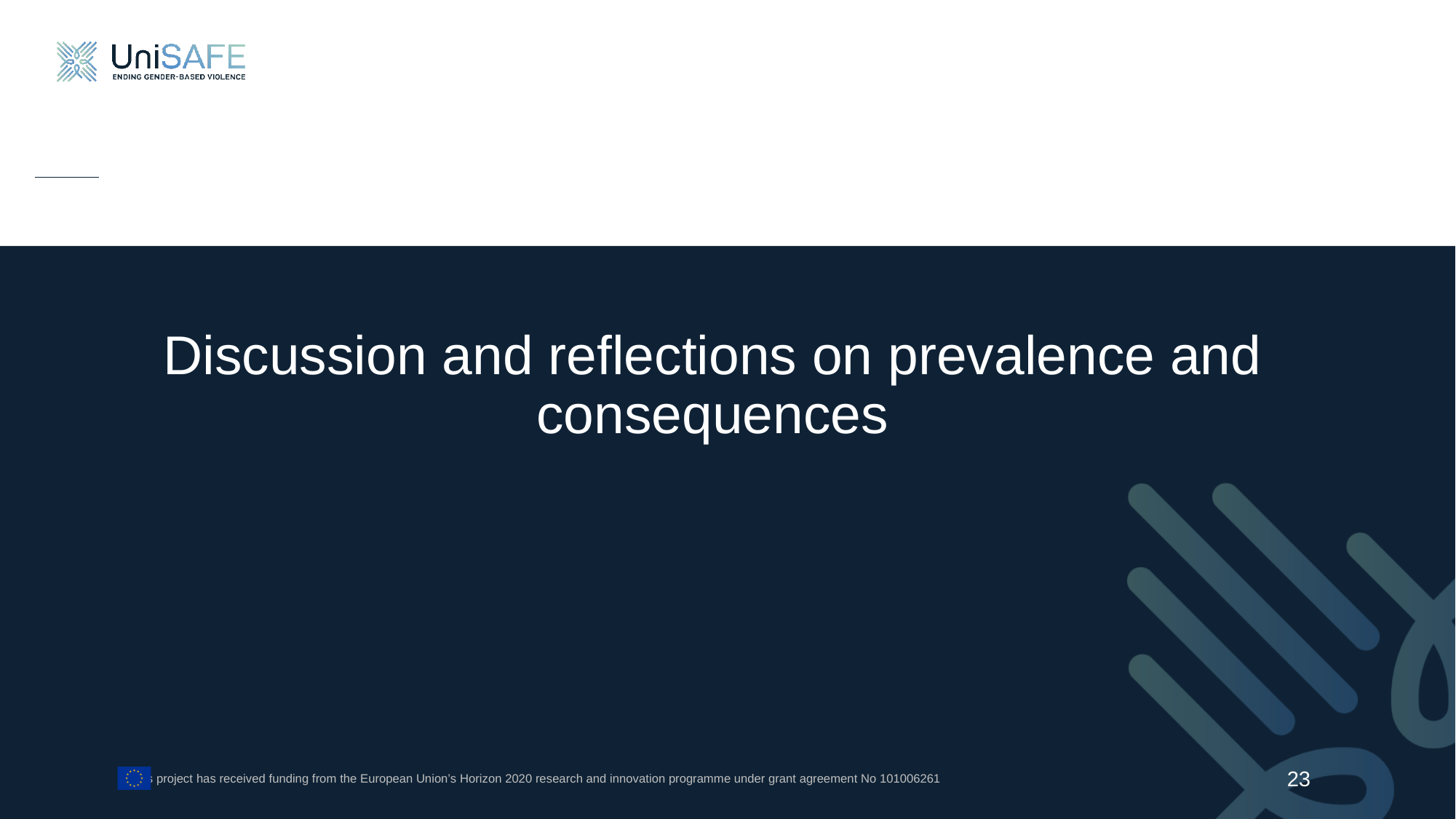

Discussion and reflections on prevalence and consequences